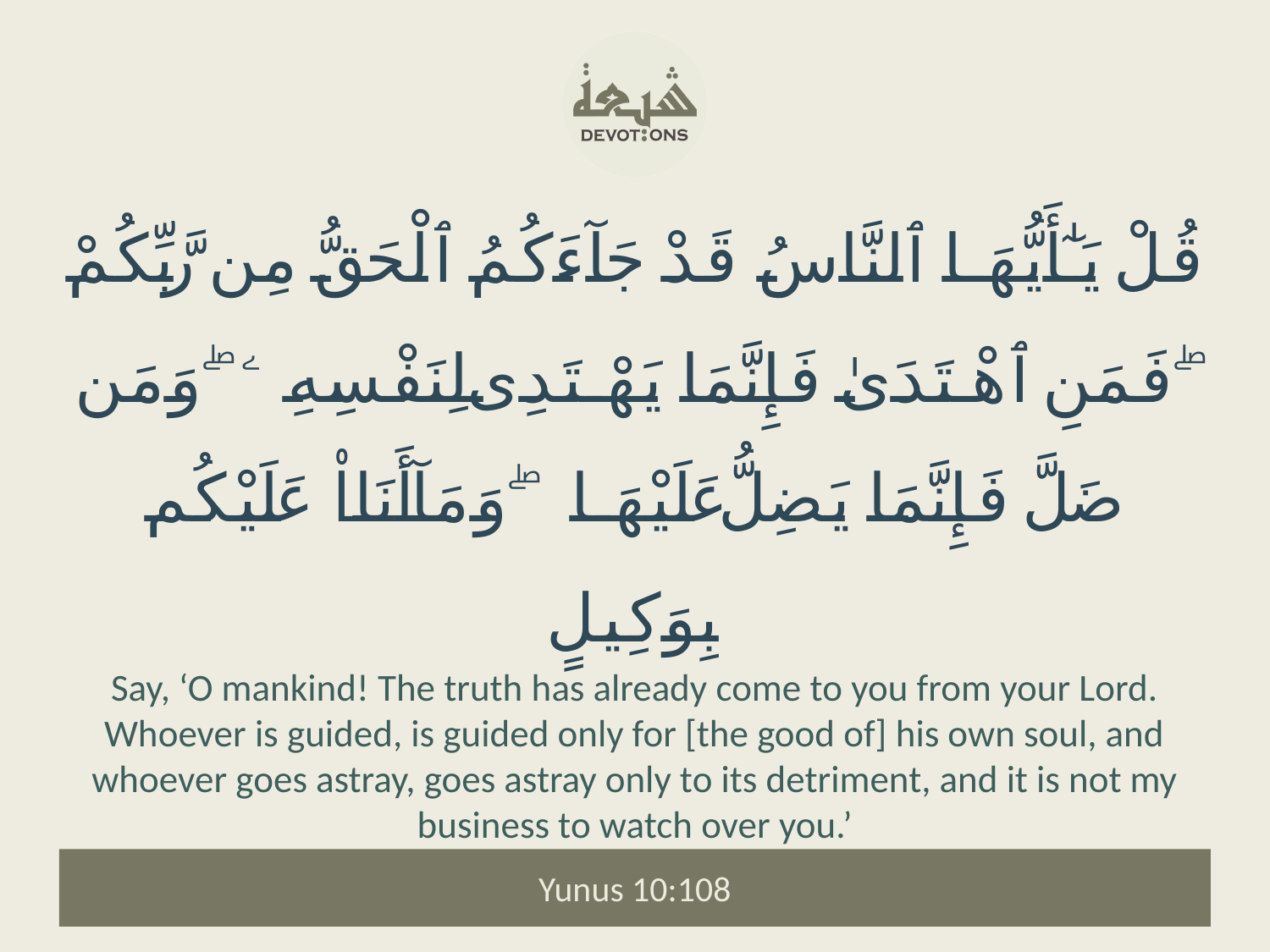

قُلْ يَـٰٓأَيُّهَا ٱلنَّاسُ قَدْ جَآءَكُمُ ٱلْحَقُّ مِن رَّبِّكُمْ ۖ فَمَنِ ٱهْتَدَىٰ فَإِنَّمَا يَهْتَدِى لِنَفْسِهِۦ ۖ وَمَن ضَلَّ فَإِنَّمَا يَضِلُّ عَلَيْهَا ۖ وَمَآ أَنَا۠ عَلَيْكُم بِوَكِيلٍ
Say, ‘O mankind! The truth has already come to you from your Lord. Whoever is guided, is guided only for [the good of] his own soul, and whoever goes astray, goes astray only to its detriment, and it is not my business to watch over you.’
Yunus 10:108